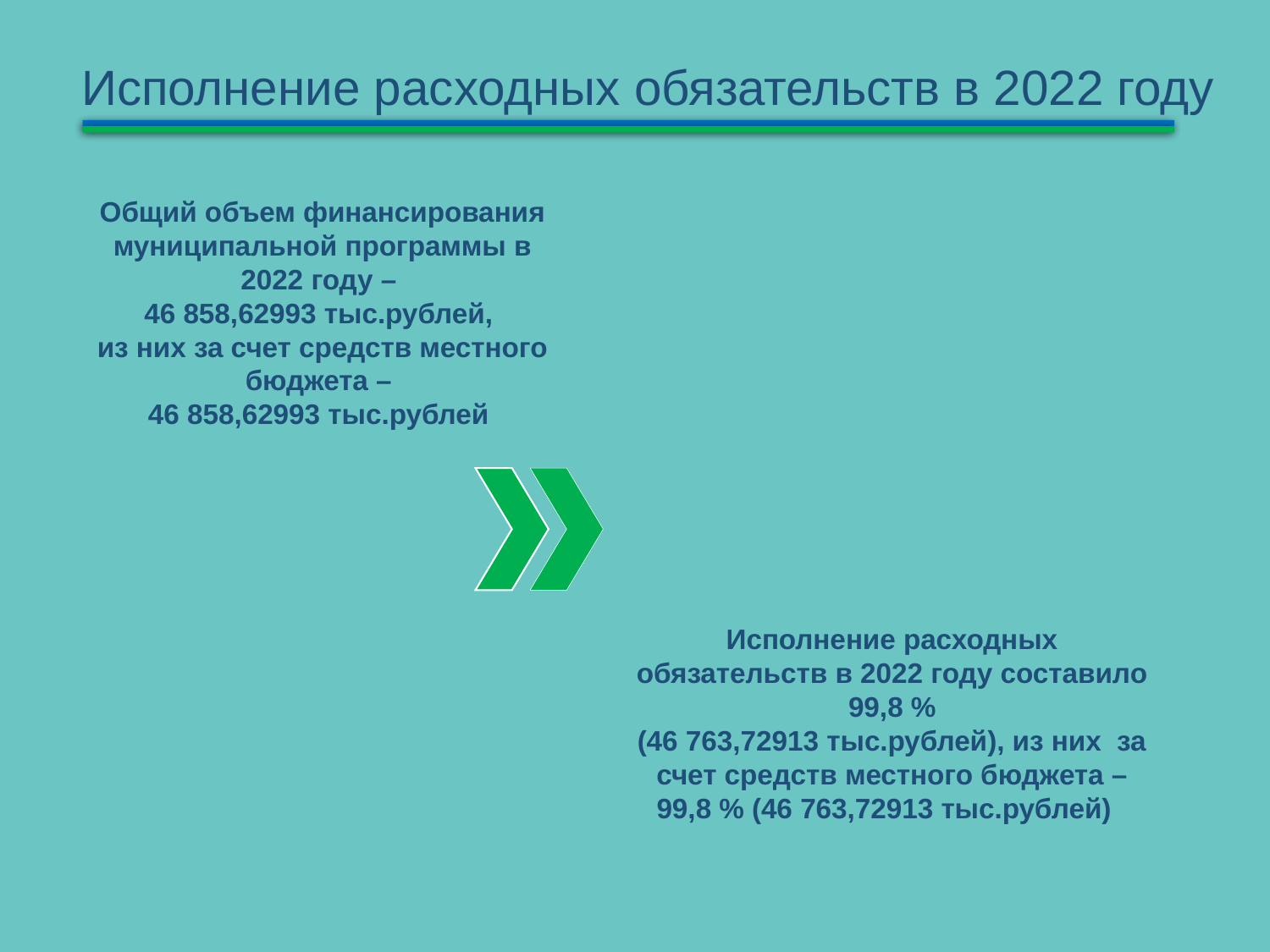

Исполнение расходных обязательств в 2022 году

Общий объем финансирования муниципальной программы в 2022 году –
46 858,62993 тыс.рублей,
из них за счет средств местного бюджета –
46 858,62993 тыс.рублей

Исполнение расходных обязательств в 2022 году составило 99,8 %
(46 763,72913 тыс.рублей), из них  за счет средств местного бюджета – 99,8 % (46 763,72913 тыс.рублей)